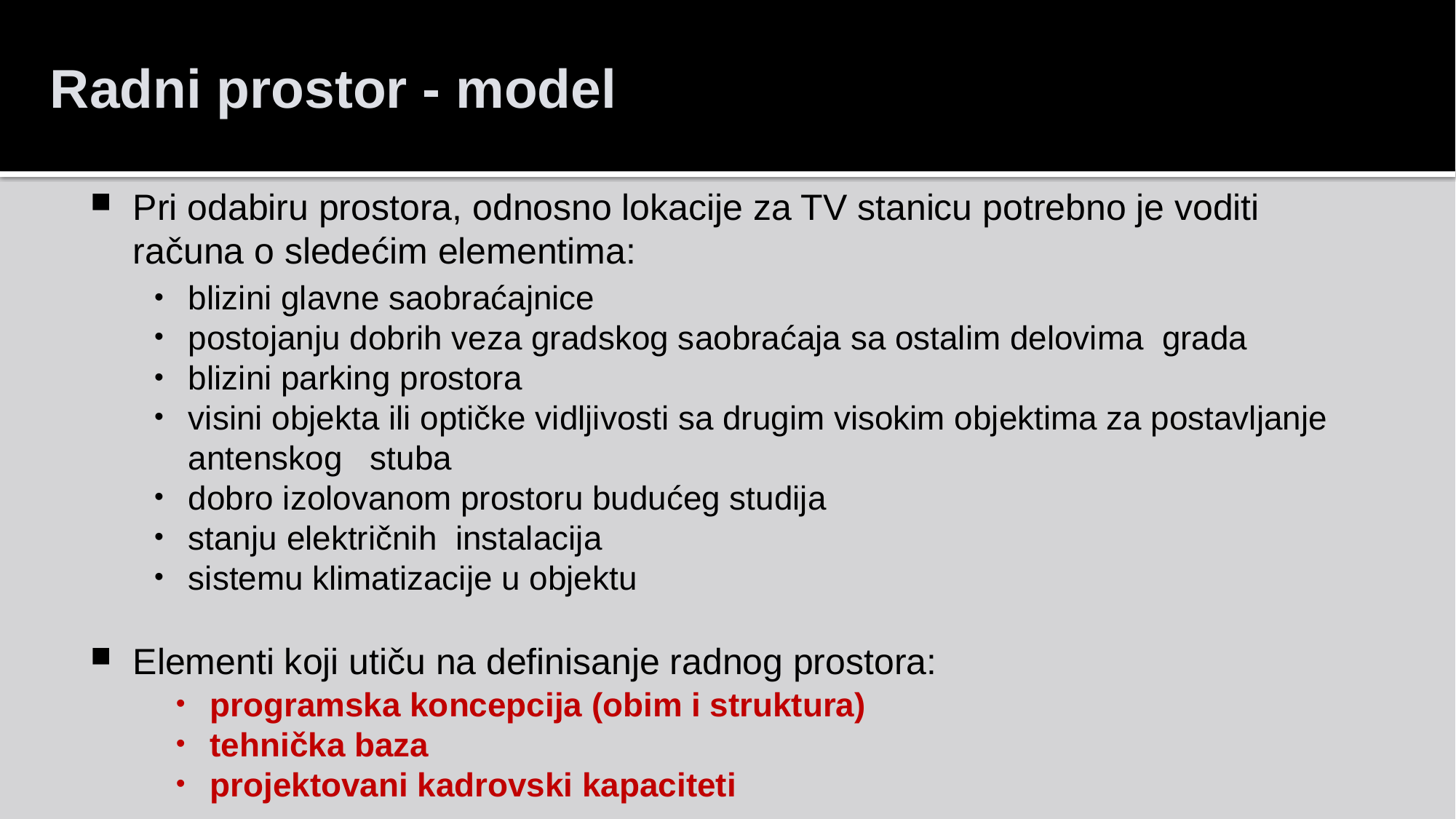

Radni prostor - model
Pri odabiru prostora, odnosno lokacije za TV stanicu potrebno je voditi računa o sledećim elementima:

blizini glavne saobraćajnice
postojanju dobrih veza gradskog saobraćaja sa ostalim delovima  grada
blizini parking prostora
visini objekta ili optičke vidljivosti sa drugim visokim objektima za postavljanje  antenskog   stuba
dobro izolovanom prostoru budućeg studija
stanju električnih  instalacija
sistemu klimatizacije u objektu

Elementi koji utiču na definisanje radnog prostora:

programska koncepcija (obim i struktura)
tehnička baza
projektovani kadrovski kapaciteti